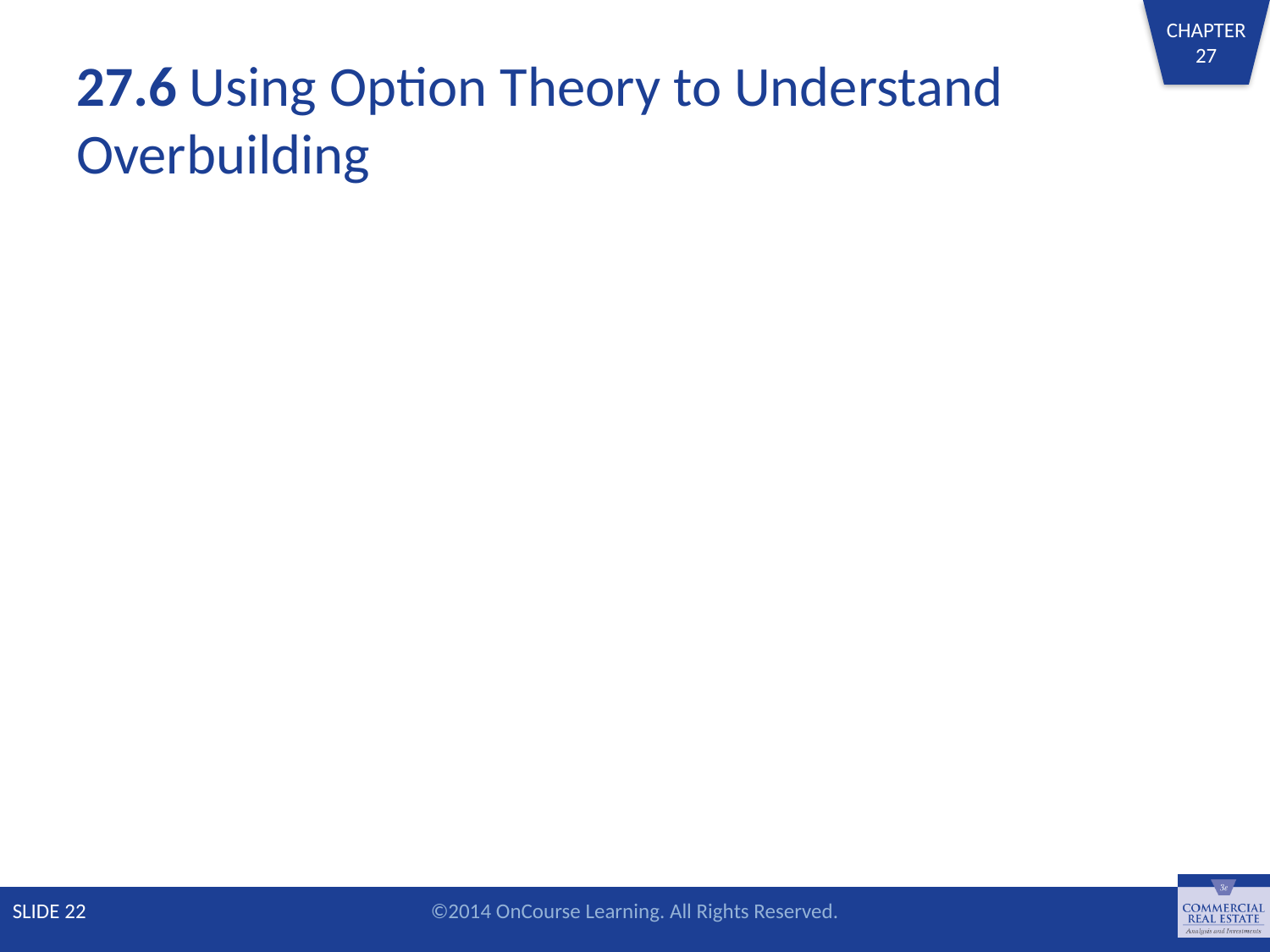

# 27.6 Using Option Theory to Understand Overbuilding

SLIDE 22